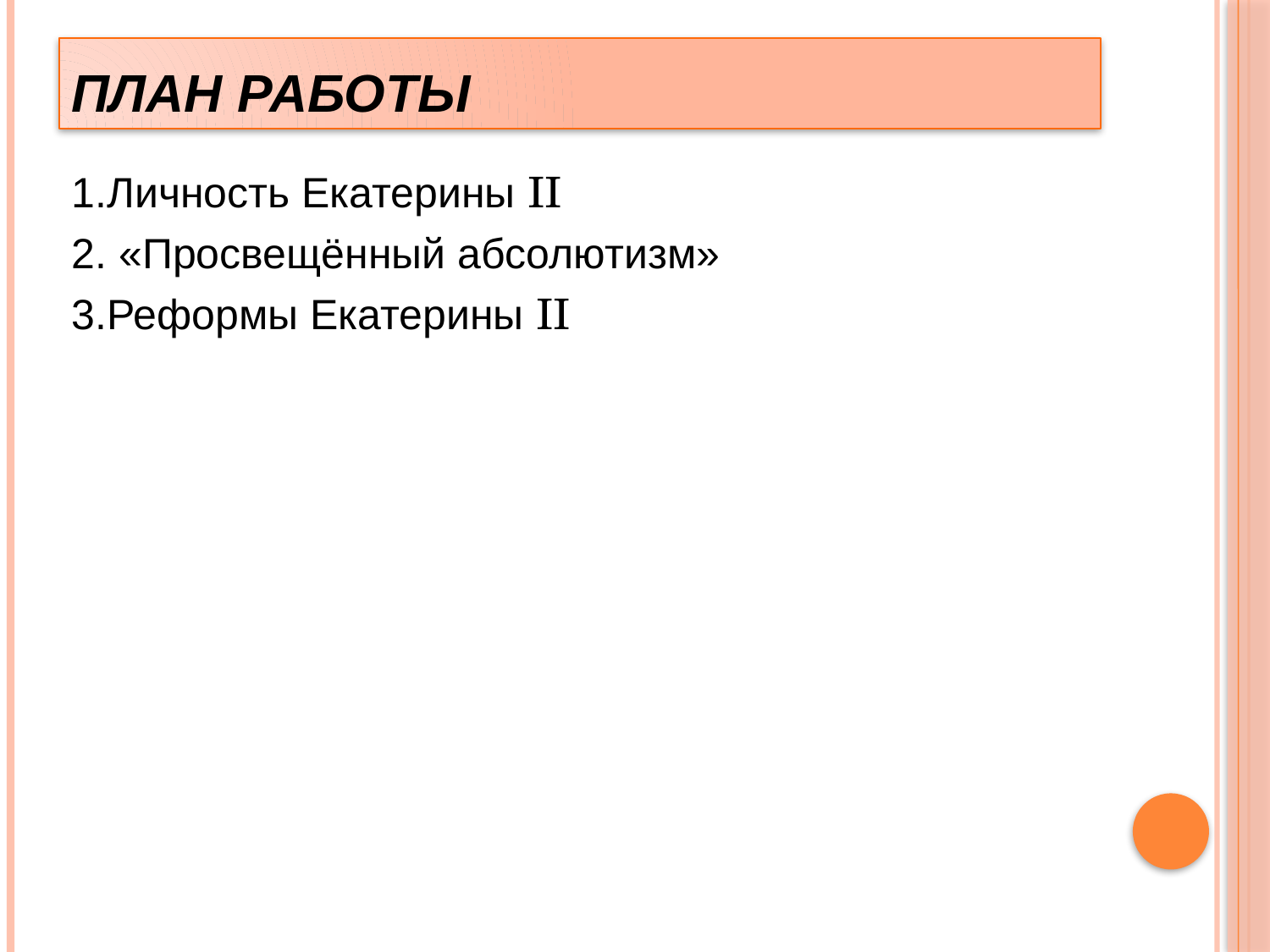

# План работы
1.Личность Екатерины II
2. «Просвещённый абсолютизм»
3.Реформы Екатерины II